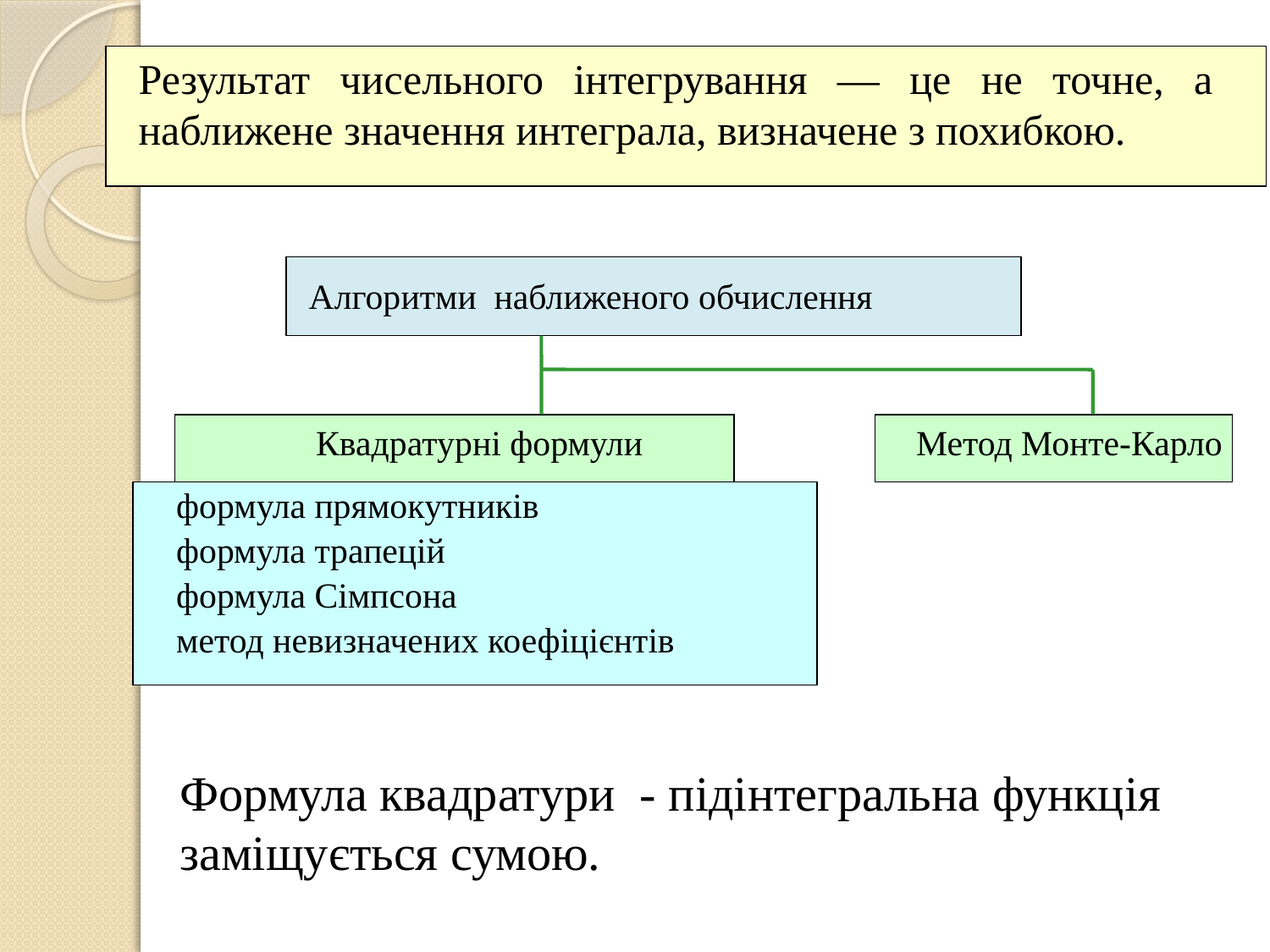

Результат чисельного інтегрування — це не точне, а наближене значення интеграла, визначене з похибкою.

Алгоритми  наближеного обчислення

Квадратурні формули

Метод Монте-Карло
формула прямокутників

формула трапецій
формула Сімпсона
метод невизначених коефіцієнтів
Формула квадратури  - підінтегральна функція заміщується сумою.